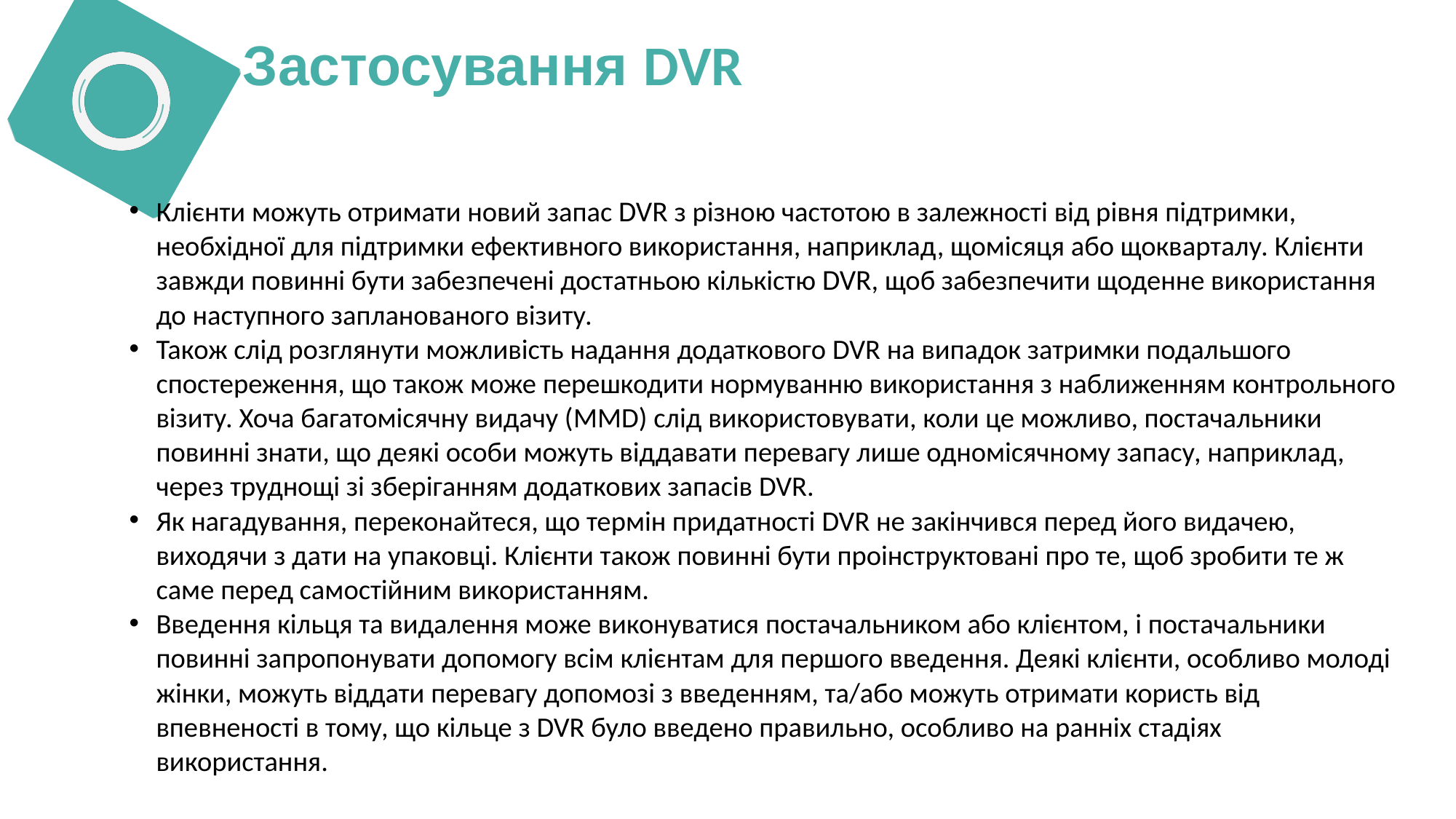

Застосування DVR
Клієнти можуть отримати новий запас DVR з різною частотою в залежності від рівня підтримки, необхідної для підтримки ефективного використання, наприклад, щомісяця або щокварталу. Клієнти завжди повинні бути забезпечені достатньою кількістю DVR, щоб забезпечити щоденне використання до наступного запланованого візиту.
Також слід розглянути можливість надання додаткового DVR на випадок затримки подальшого спостереження, що також може перешкодити нормуванню використання з наближенням контрольного візиту. Хоча багатомісячну видачу (MMD) слід використовувати, коли це можливо, постачальники повинні знати, що деякі особи можуть віддавати перевагу лише одномісячному запасу, наприклад, через труднощі зі зберіганням додаткових запасів DVR.
Як нагадування, переконайтеся, що термін придатності DVR не закінчився перед його видачею, виходячи з дати на упаковці. Клієнти також повинні бути проінструктовані про те, щоб зробити те ж саме перед самостійним використанням.
Введення кільця та видалення може виконуватися постачальником або клієнтом, і постачальники повинні запропонувати допомогу всім клієнтам для першого введення. Деякі клієнти, особливо молоді жінки, можуть віддати перевагу допомозі з введенням, та/або можуть отримати користь від впевненості в тому, що кільце з DVR було введено правильно, особливо на ранніх стадіях використання.